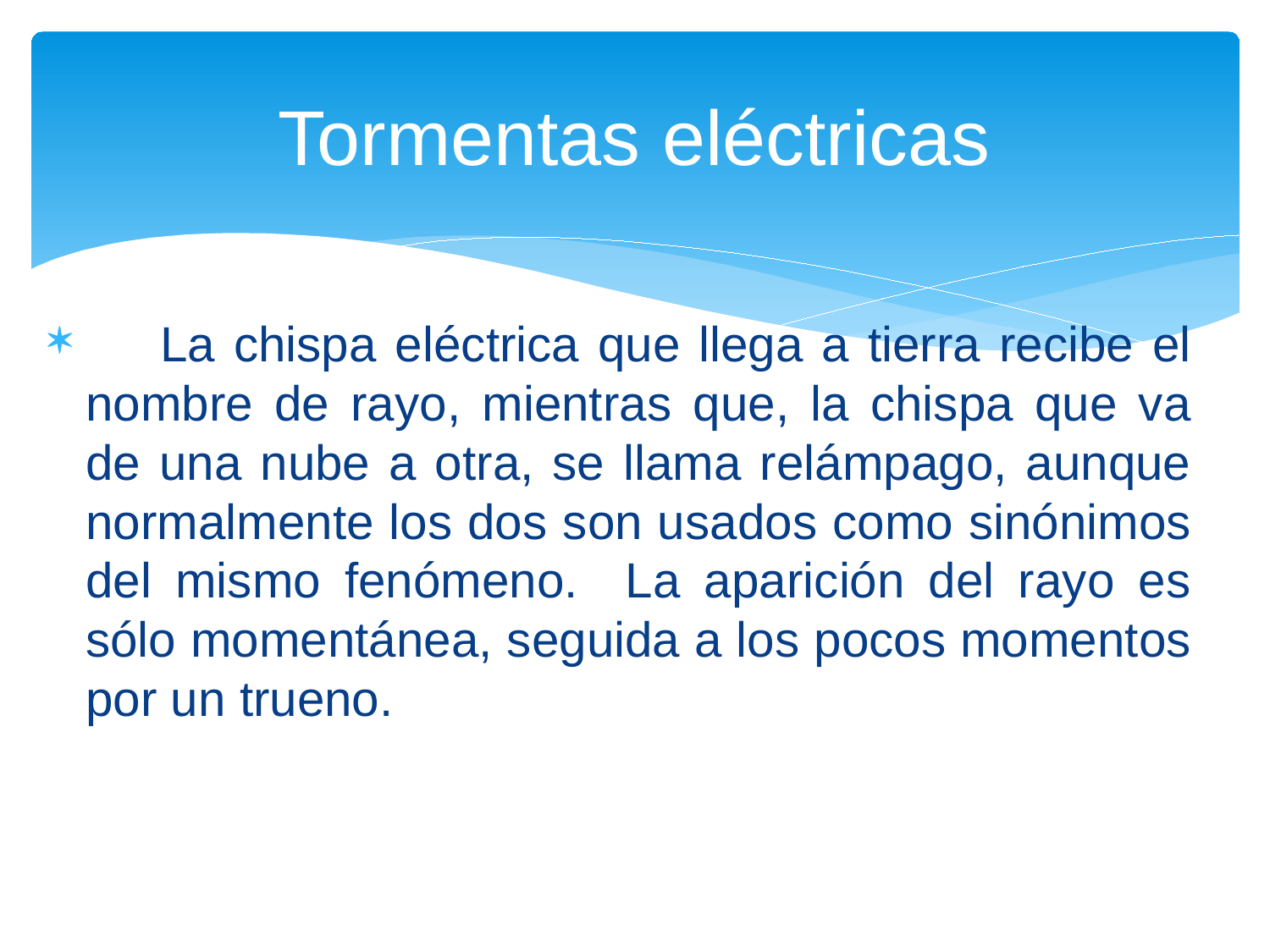

# Tormentas eléctricas
    La chispa eléctrica que llega a tierra recibe el nombre de rayo, mientras que, la chispa que va de una nube a otra, se llama relámpago, aunque normalmente los dos son usados como sinónimos del mismo fenómeno.  La aparición del rayo es sólo momentánea, seguida a los pocos momentos por un trueno.